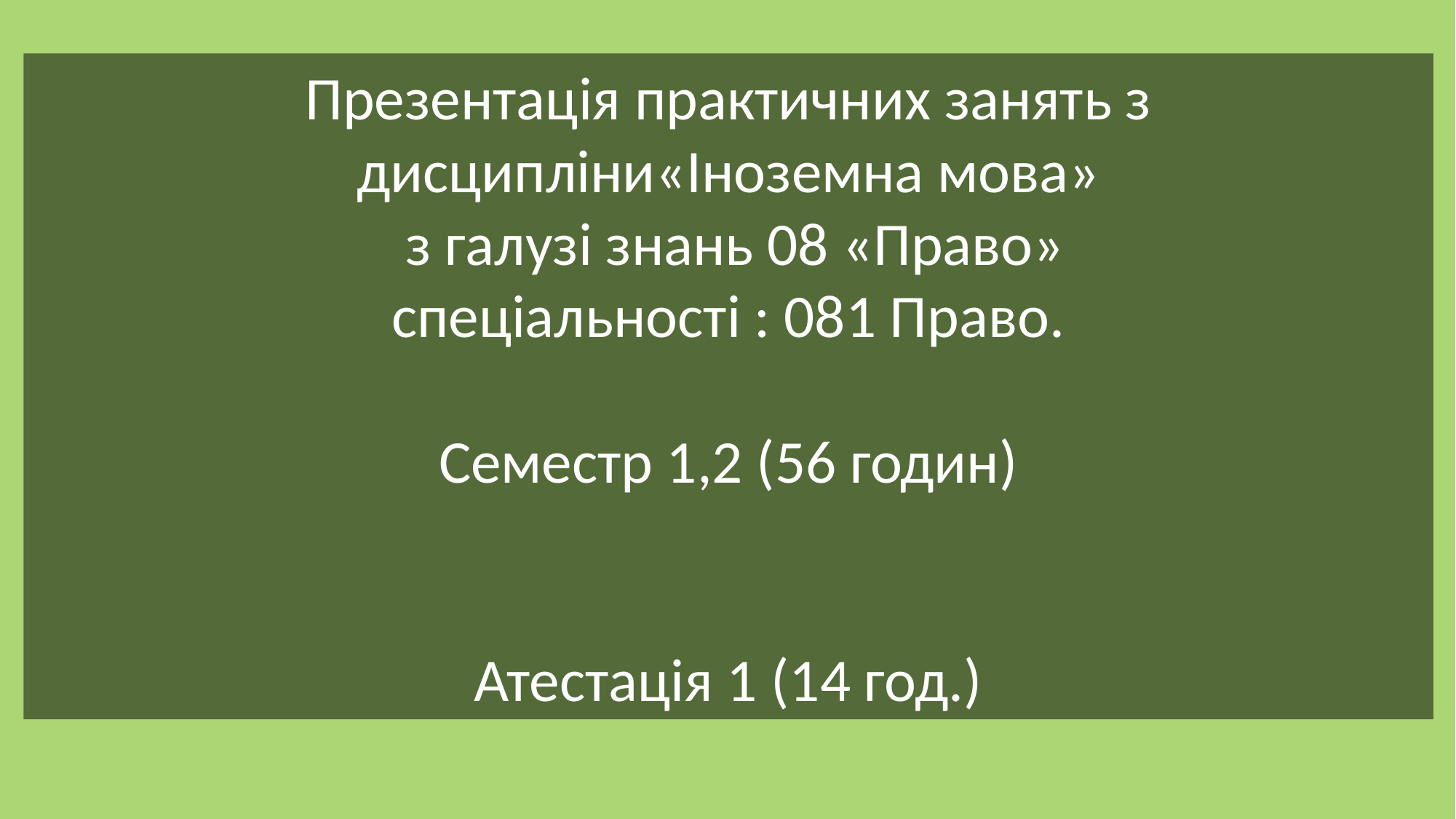

Презентація практичних занять з дисципліни«Іноземна мова»
 з галузі знань 08 «Право»
спеціальності : 081 Право.

Семестр 1,2 (56 годин)

Атестація 1 (14 год.)